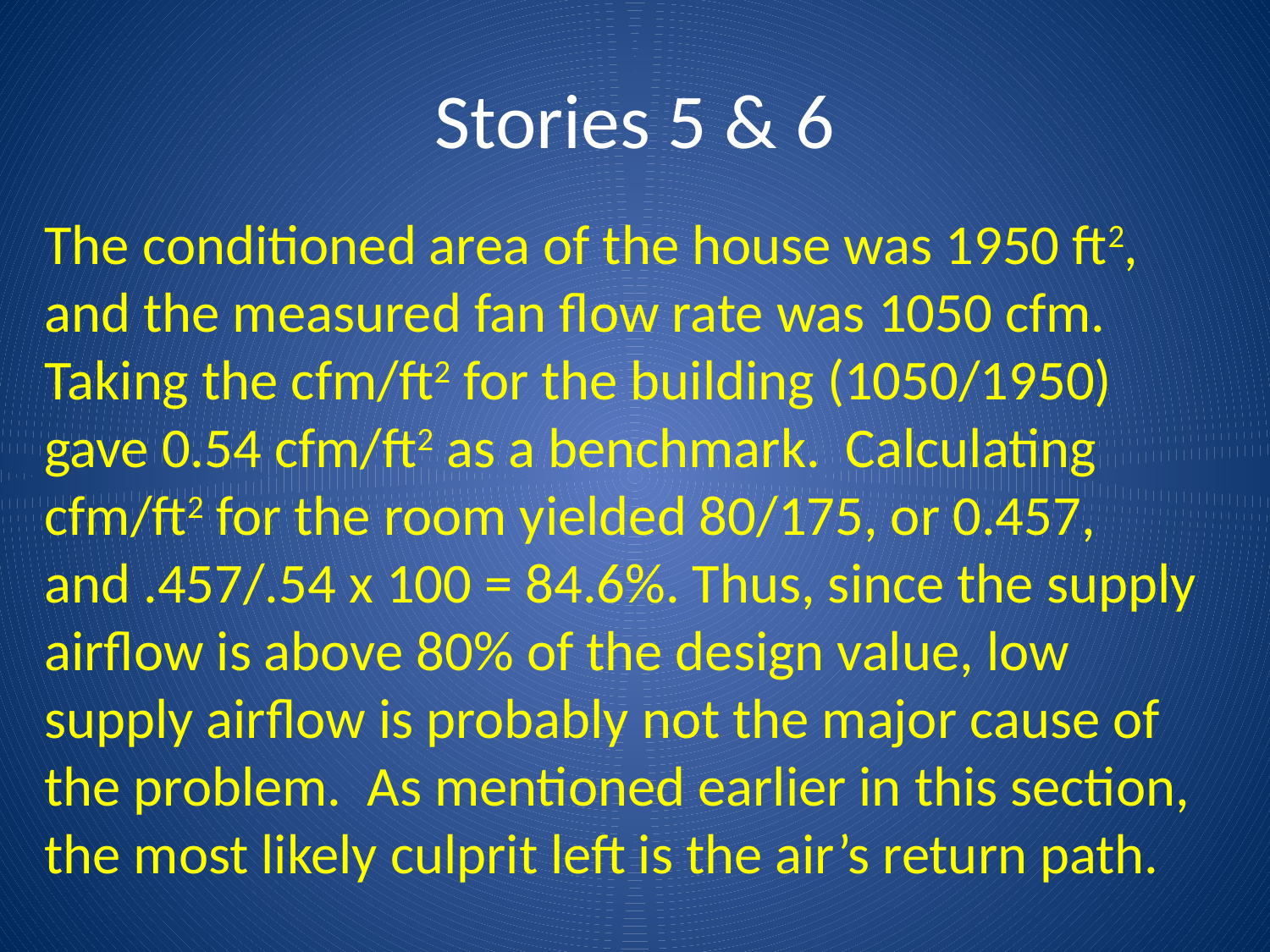

# Stories 5 & 6
The conditioned area of the house was 1950 ft2, and the measured fan flow rate was 1050 cfm. Taking the cfm/ft2 for the building (1050/1950) gave 0.54 cfm/ft2 as a benchmark.  Calculating cfm/ft2 for the room yielded 80/175, or 0.457, and .457/.54 x 100 = 84.6%. Thus, since the supply airflow is above 80% of the design value, low supply airflow is probably not the major cause of the problem.  As mentioned earlier in this section, the most likely culprit left is the air’s return path.